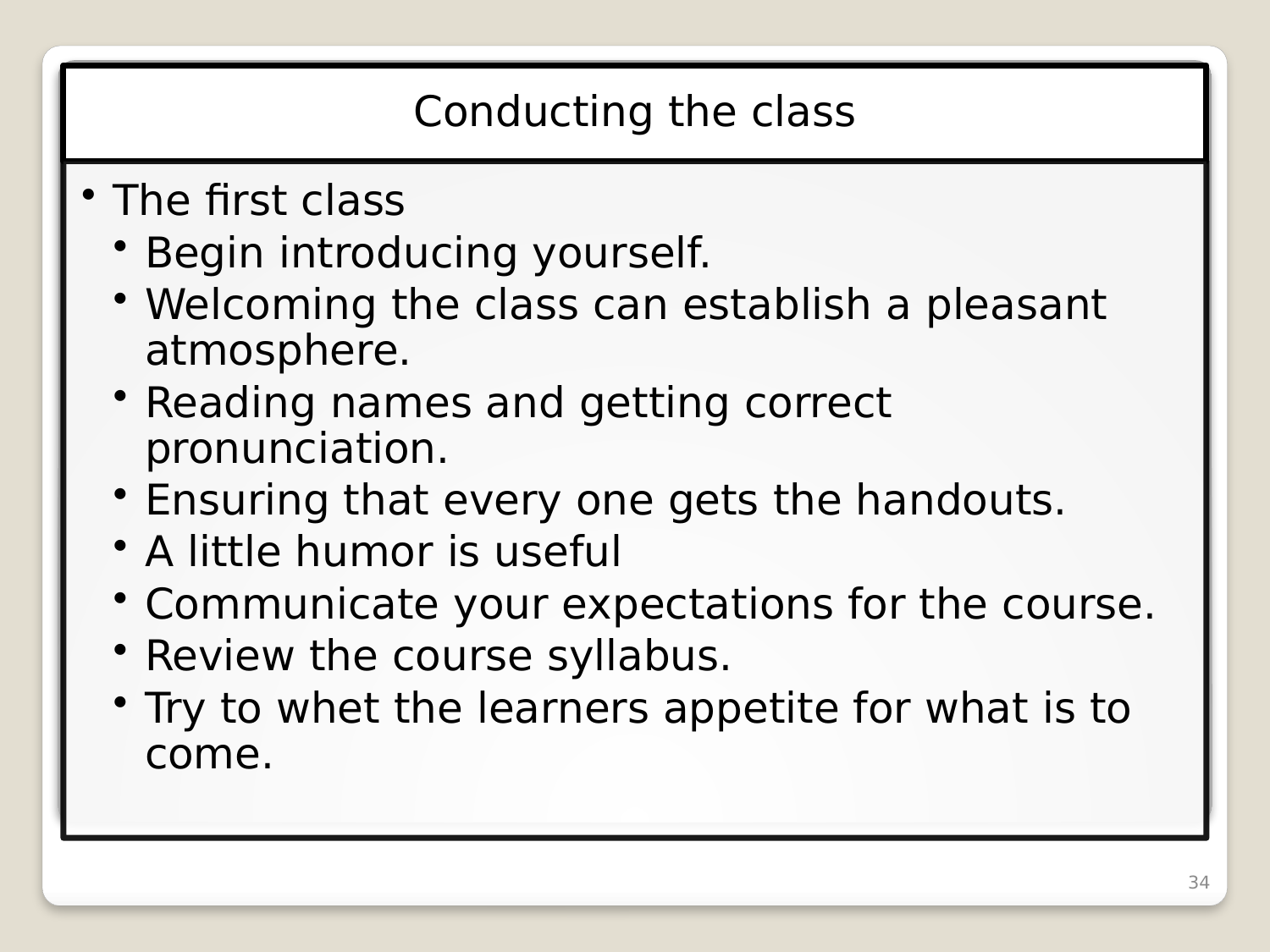

Conducting the class
The first class
Begin introducing yourself.
Welcoming the class can establish a pleasant atmosphere.
Reading names and getting correct pronunciation.
Ensuring that every one gets the handouts.
A little humor is useful
Communicate your expectations for the course.
Review the course syllabus.
Try to whet the learners appetite for what is to come.
34